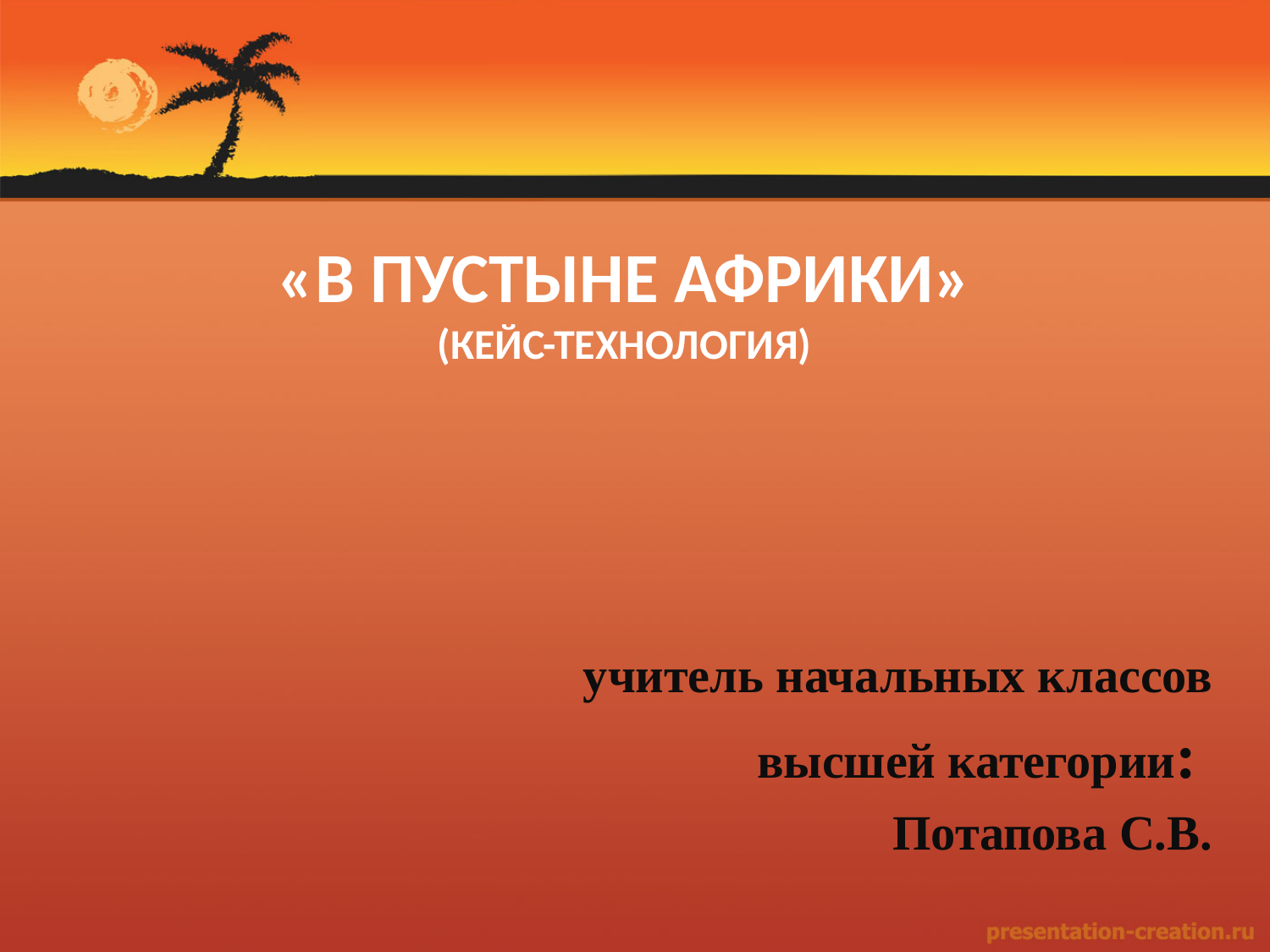

# «В пустыне Африки» (кейс-технология)
учитель начальных классов
высшей категории:
Потапова С.В.